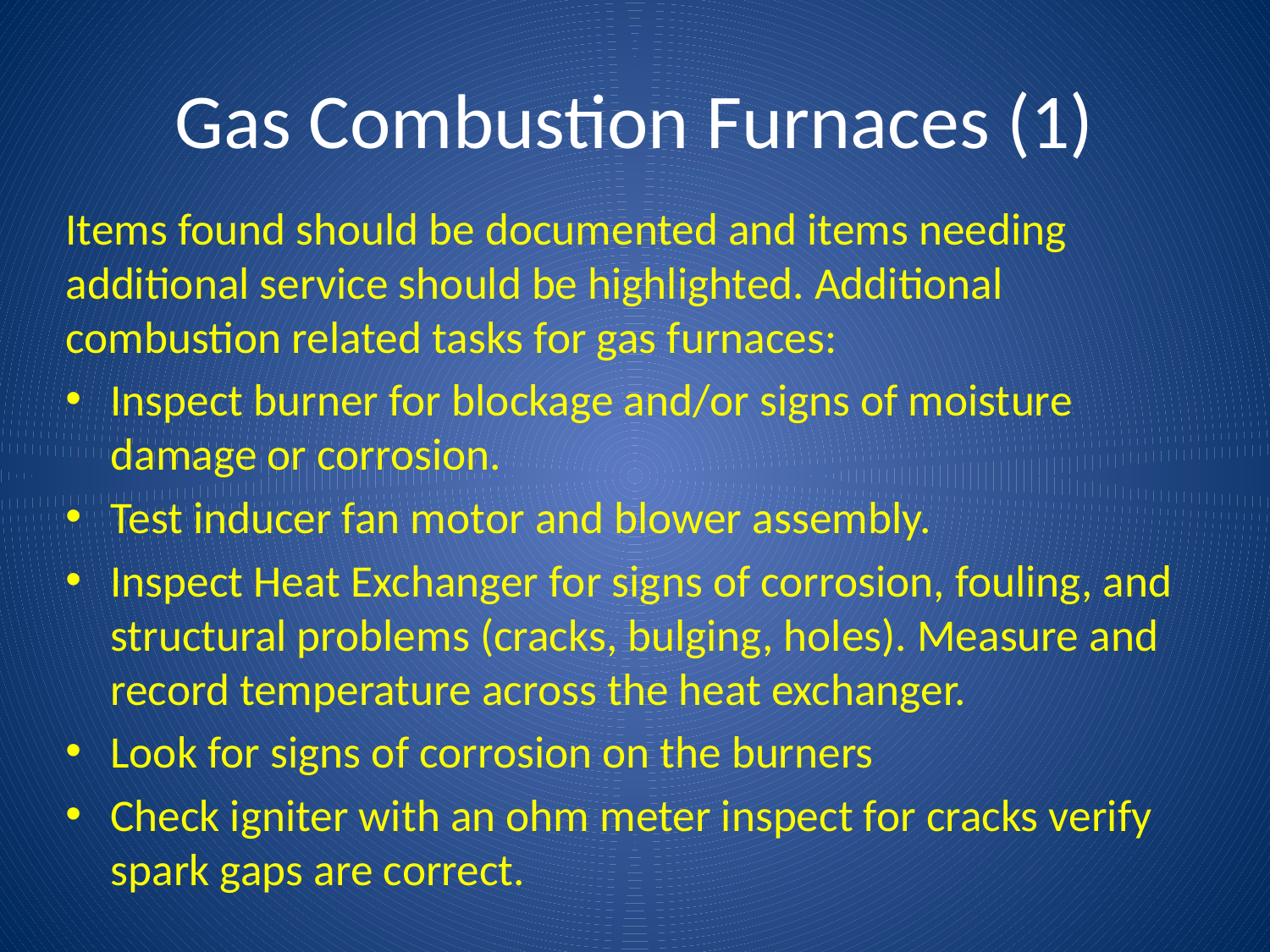

# Gas Combustion Furnaces (1)
Items found should be documented and items needing additional service should be highlighted. Additional combustion related tasks for gas furnaces:
Inspect burner for blockage and/or signs of moisture damage or corrosion.
Test inducer fan motor and blower assembly.
Inspect Heat Exchanger for signs of corrosion, fouling, and structural problems (cracks, bulging, holes). Measure and record temperature across the heat exchanger.
Look for signs of corrosion on the burners
Check igniter with an ohm meter inspect for cracks verify spark gaps are correct.